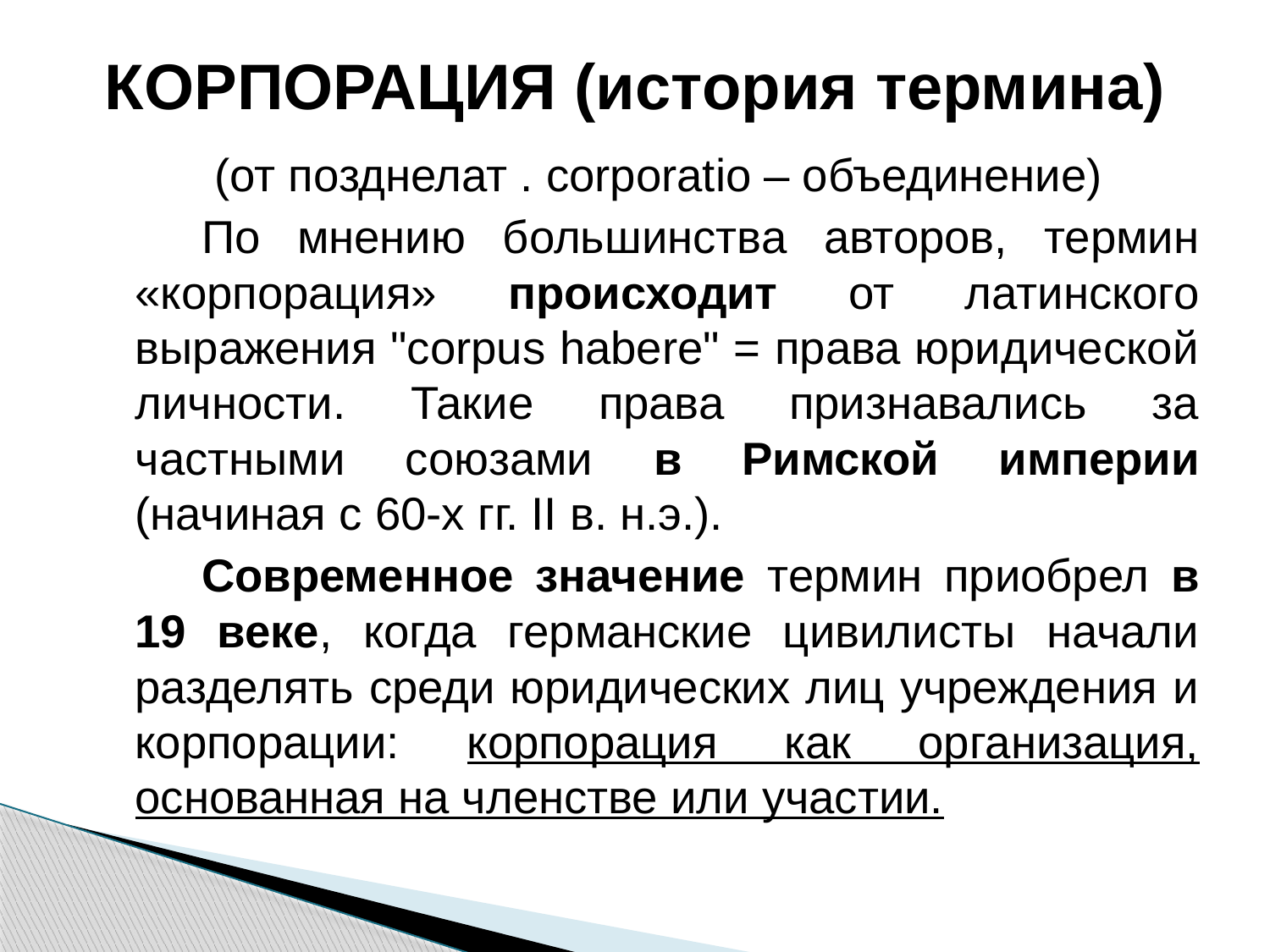

# КОРПОРАЦИЯ (история термина)
 (от позднелат . corporatio – объединение)
По мнению большинства авторов, термин «корпорация» происходит от латинского выражения "corpus habere" = права юридической личности. Такие права признавались за частными союзами в Римской империи (начиная с 60-х гг. II в. н.э.).
Современное значение термин приобрел в 19 веке, когда германские цивилисты начали разделять среди юридических лиц учреждения и корпорации: корпорация как организация, основанная на членстве или участии.